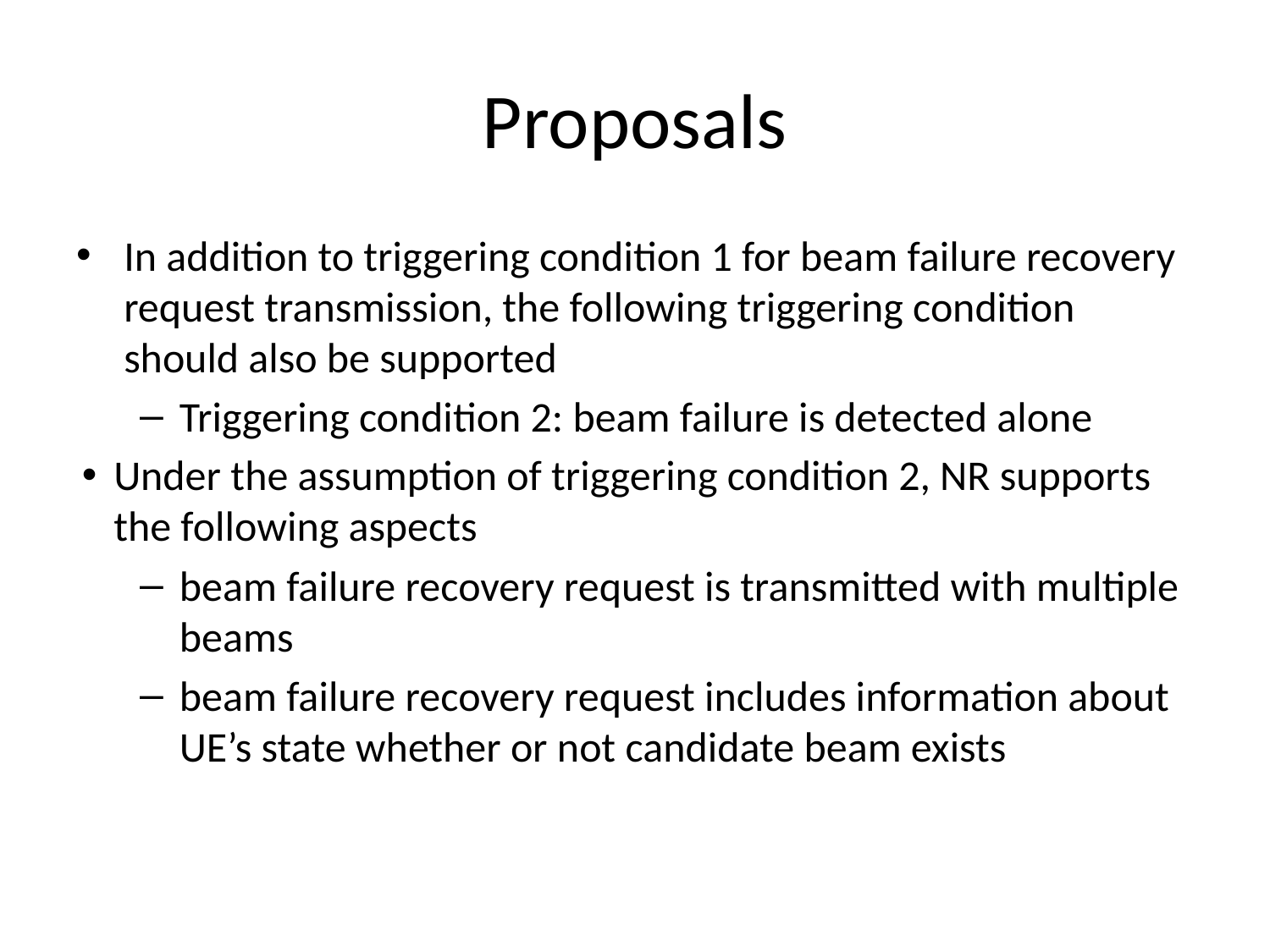

# Proposals
In addition to triggering condition 1 for beam failure recovery request transmission, the following triggering condition should also be supported
Triggering condition 2: beam failure is detected alone
Under the assumption of triggering condition 2, NR supports the following aspects
beam failure recovery request is transmitted with multiple beams
beam failure recovery request includes information about UE’s state whether or not candidate beam exists